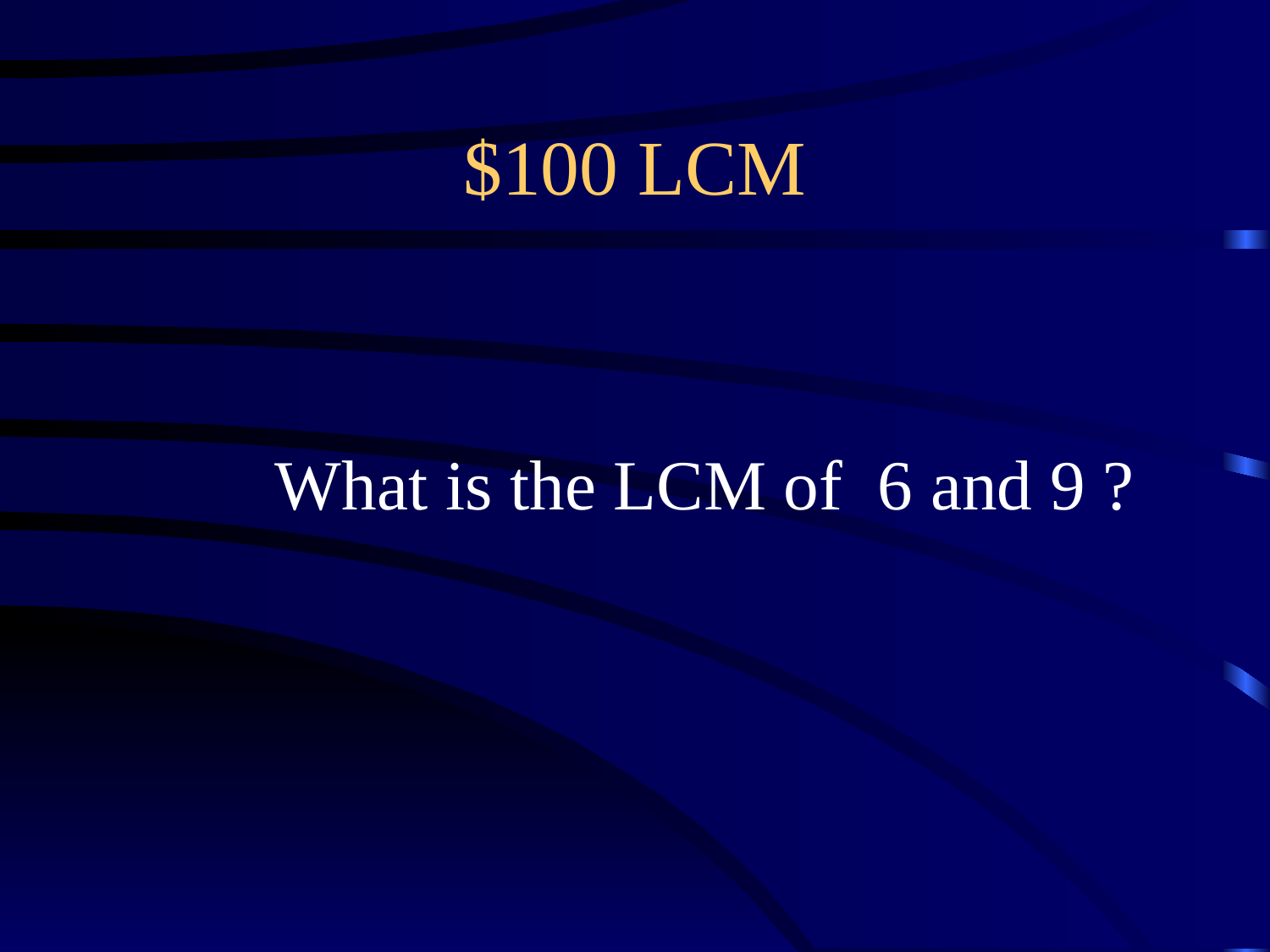

# $100 LCM
What is the LCM of  6 and 9 ?